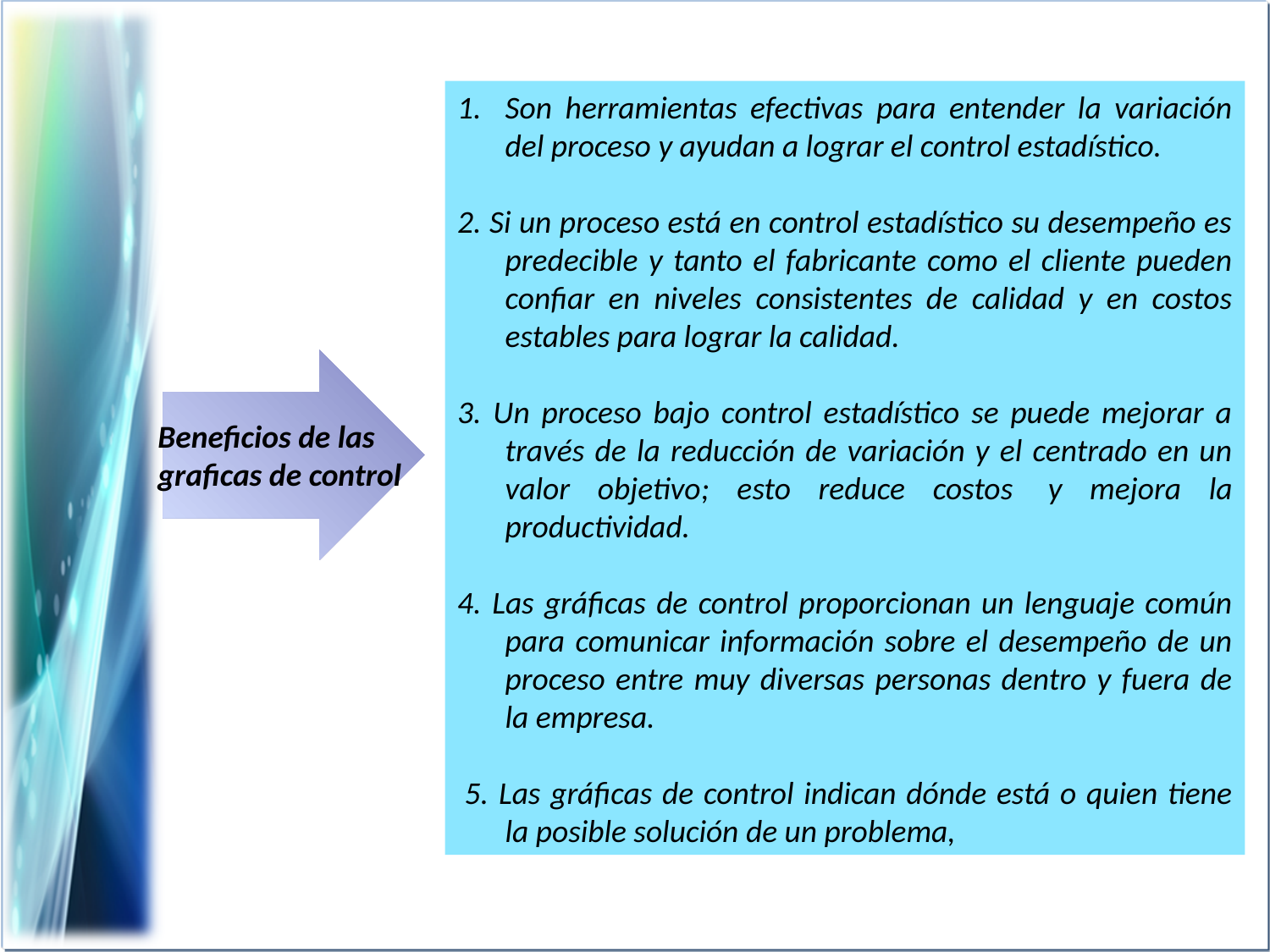

Son herramientas efectivas para entender la variación del proceso y ayudan a lograr el control estadístico.

2. Si un proceso está en control estadístico su desempeño es predecible y tanto el fabricante como el cliente pueden confiar en niveles consistentes de calidad y en costos estables para lograr la calidad.

3. Un proceso bajo control estadístico se puede mejorar a través de la reducción de variación y el centrado en un valor objetivo; esto reduce costos  y mejora la productividad.

4. Las gráficas de control proporcionan un lenguaje común para comunicar información sobre el desempeño de un proceso entre muy diversas personas dentro y fuera de la empresa.

 5. Las gráficas de control indican dónde está o quien tiene la posible solución de un problema,

Beneficios de las graficas de control